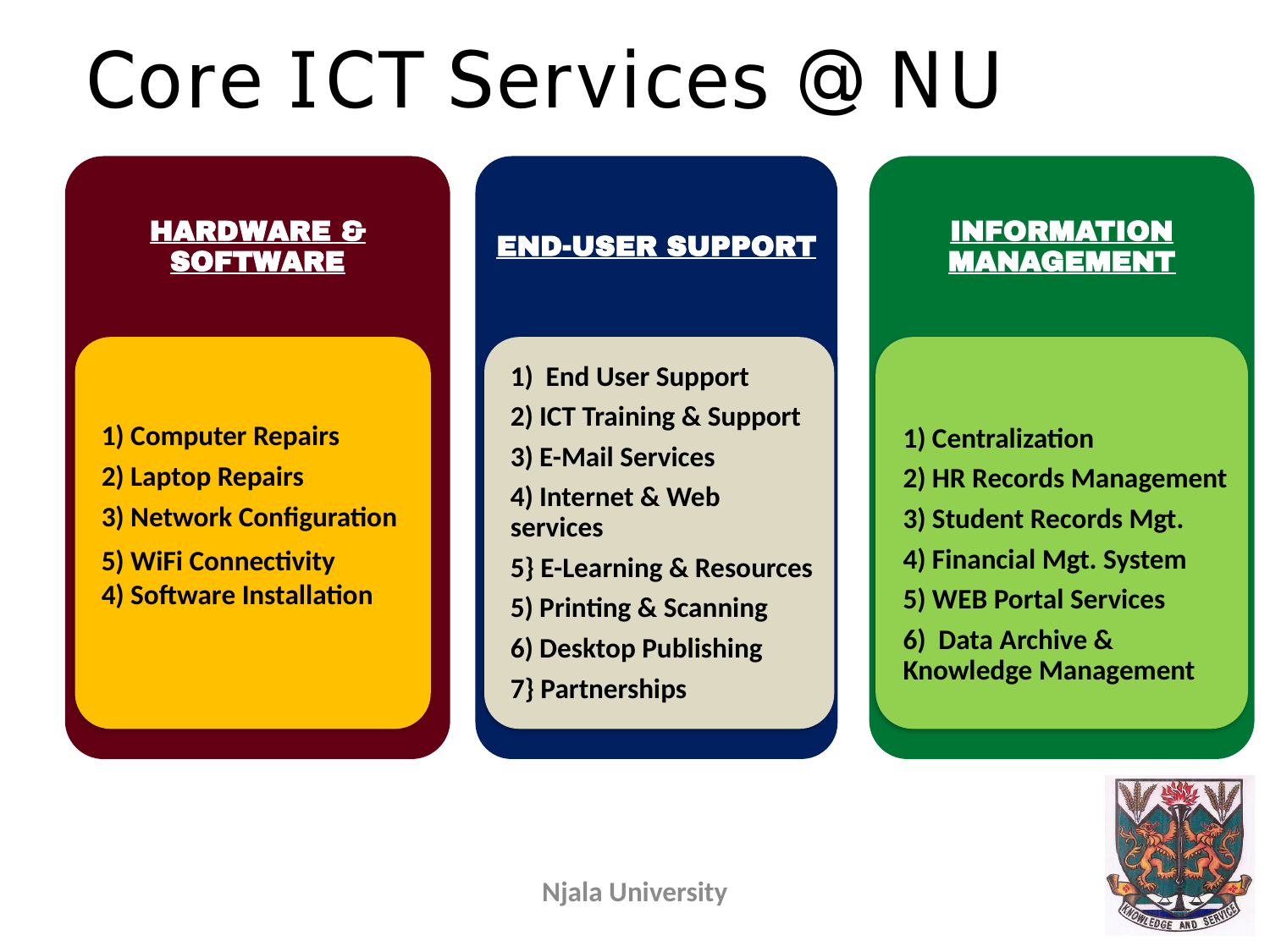

# Core ICT Services @ NU
HARDWARE & SOFTWARE
1) Computer Repairs
2) Laptop Repairs
3) Network Configuration
5) WiFi Connectivity
4) Software Installation

END-USER SUPPORT
1)  End User Support
2) ICT Training & Support
3) E-Mail Services
4) Internet & Web services
5} E-Learning & Resources
5) Printing & Scanning
6) Desktop Publishing
7} Partnerships
INFORMATION MANAGEMENT

1) Centralization
2) HR Records Management
3) Student Records Mgt.
4) Financial Mgt. System
5) WEB Portal Services
6)  Data Archive & Knowledge Management
Njala University